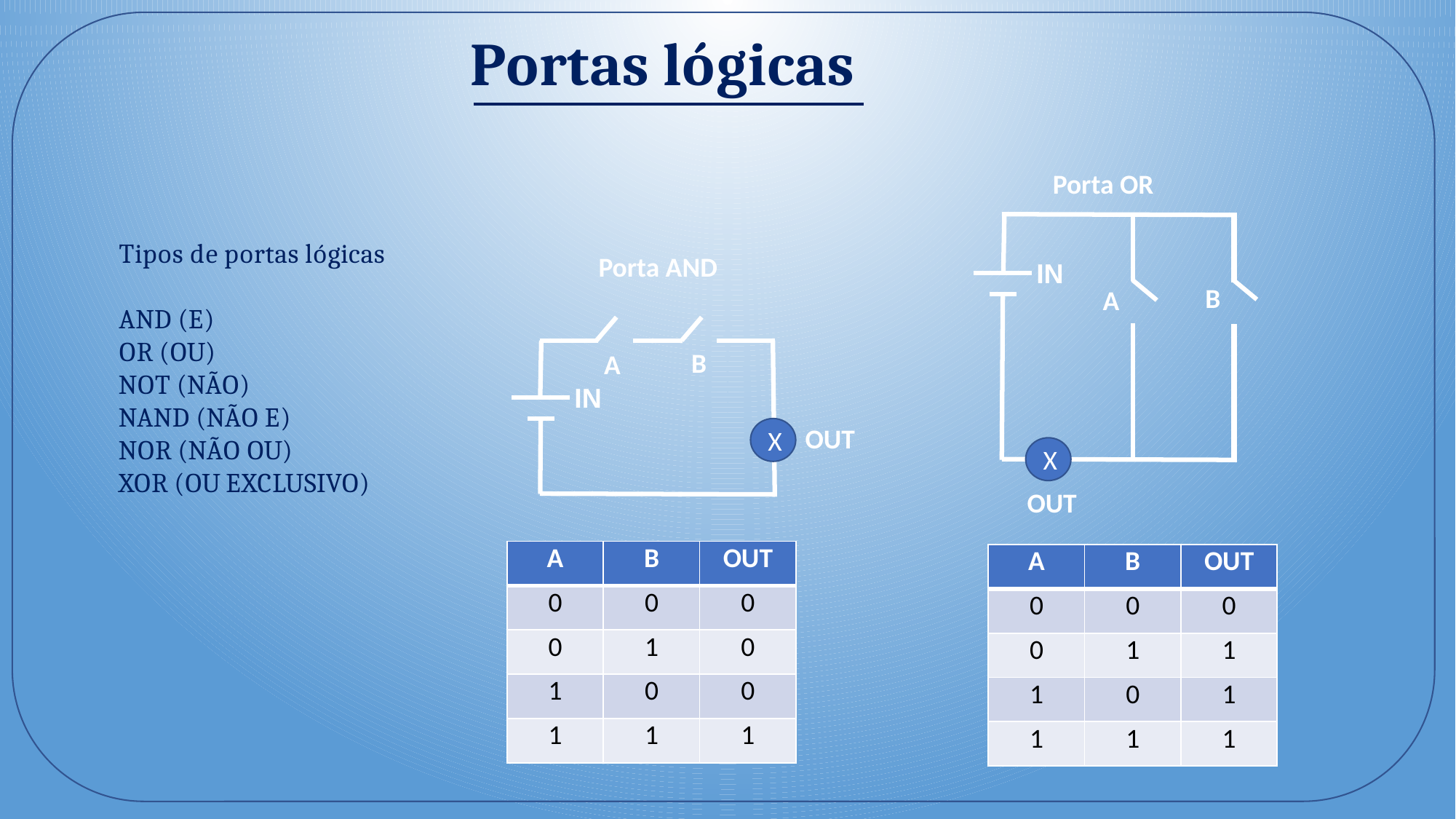

Portas lógicas
Porta OR
IN
B
A
X
OUT
Tipos de portas lógicas

AND (E)
OR (OU)
NOT (NÃO)
NAND (NÃO E)
NOR (NÃO OU)
XOR (OU EXCLUSIVO)
Porta AND
B
A
IN
OUT
X
| A | B | OUT |
| --- | --- | --- |
| 0 | 0 | 0 |
| 0 | 1 | 0 |
| 1 | 0 | 0 |
| 1 | 1 | 1 |
| A | B | OUT |
| --- | --- | --- |
| 0 | 0 | 0 |
| 0 | 1 | 1 |
| 1 | 0 | 1 |
| 1 | 1 | 1 |